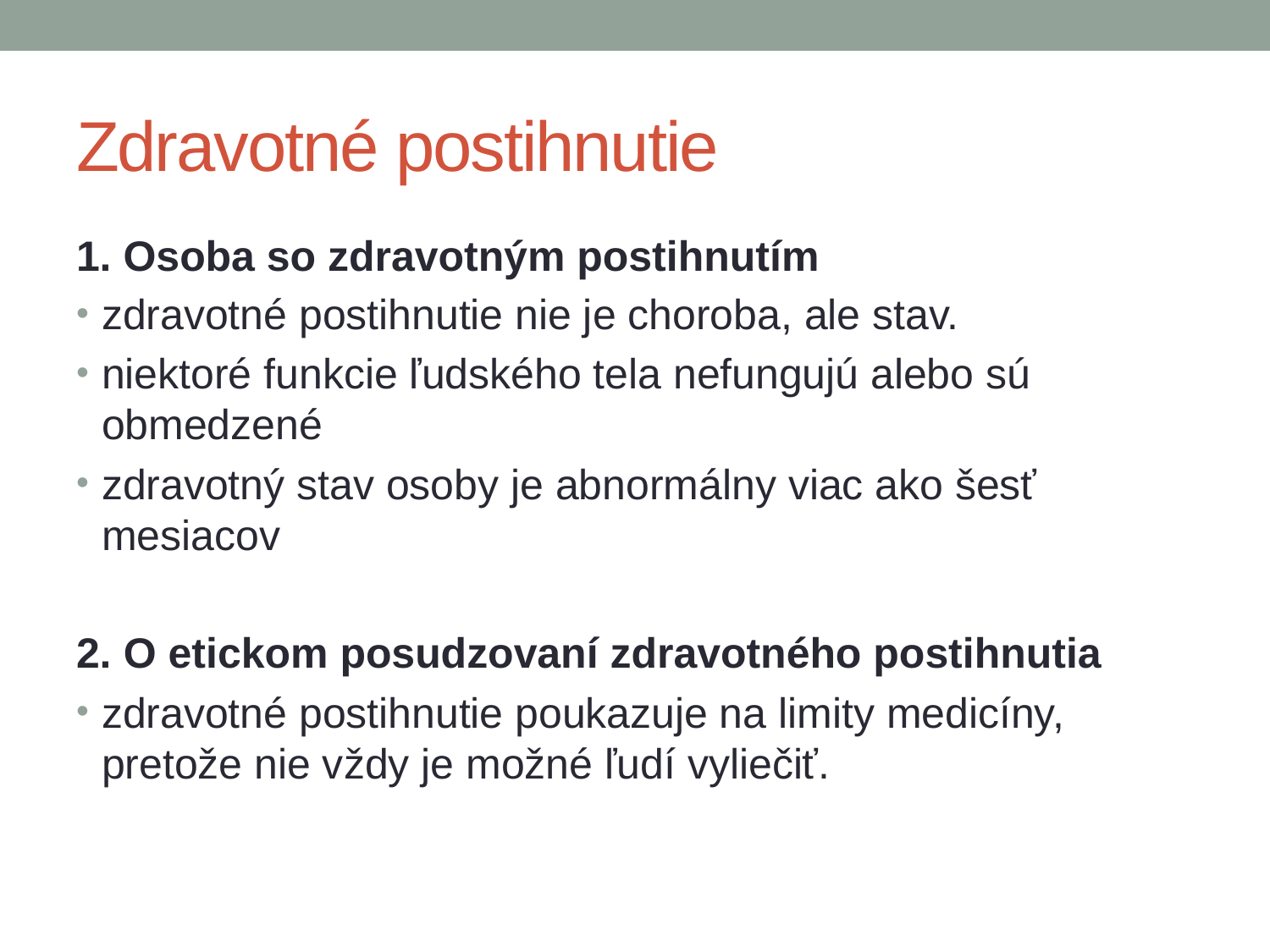

# Zdravotné postihnutie
1. Osoba so zdravotným postihnutím
zdravotné postihnutie nie je choroba, ale stav.
niektoré funkcie ľudského tela nefungujú alebo sú obmedzené
zdravotný stav osoby je abnormálny viac ako šesť mesiacov

2. O etickom posudzovaní zdravotného postihnutia
zdravotné postihnutie poukazuje na limity medicíny, pretože nie vždy je možné ľudí vyliečiť.